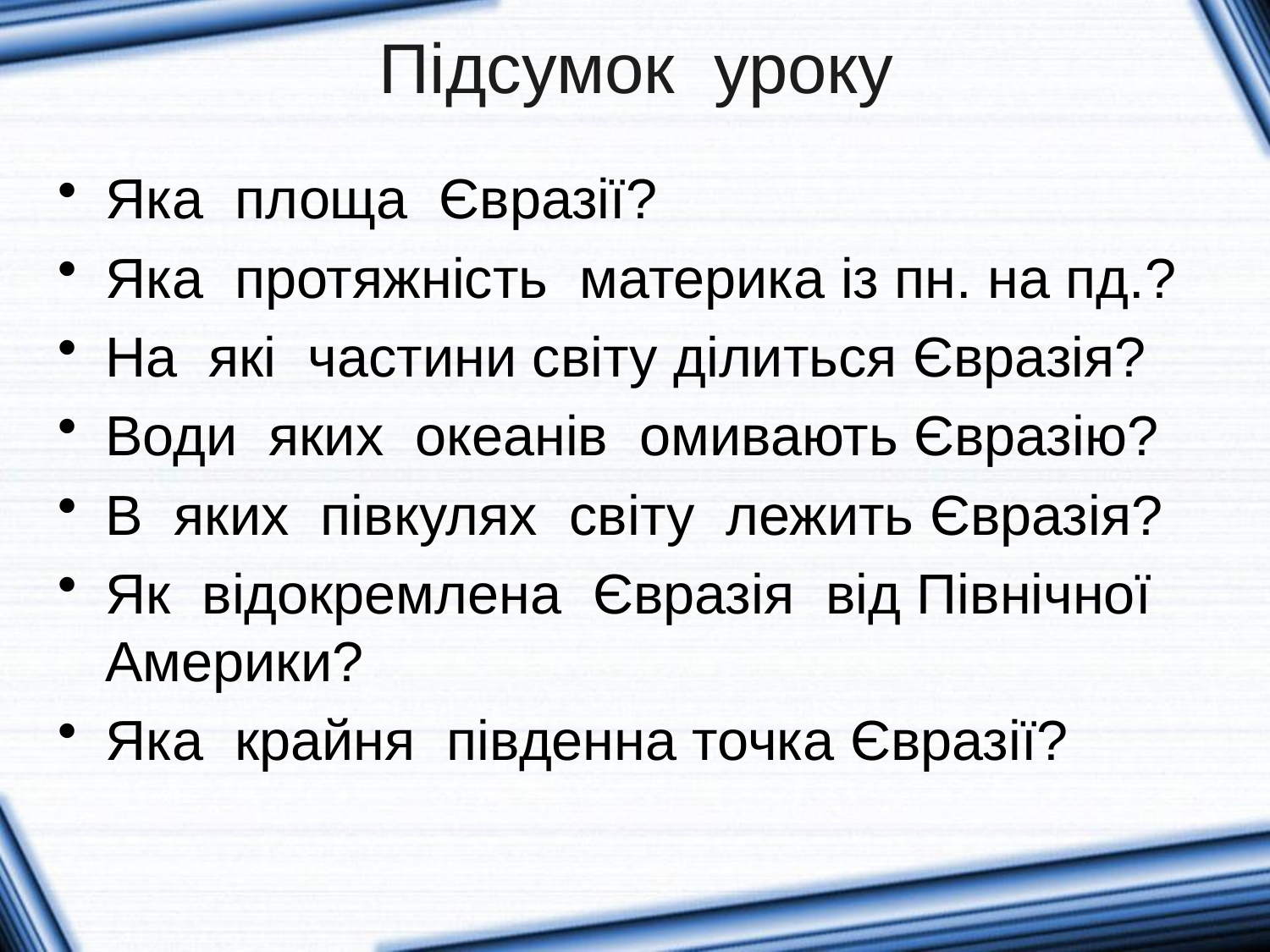

Підсумок  уроку
Яка  площа  Євразії?
Яка  протяжність  материка із пн. на пд.?
На  які  частини світу ділиться Євразія?
Води  яких  океанів  омивають Євразію?
В  яких  півкулях  світу  лежить Євразія?
Як  відокремлена  Євразія  від Північної Америки?
Яка  крайня  південна точка Євразії?